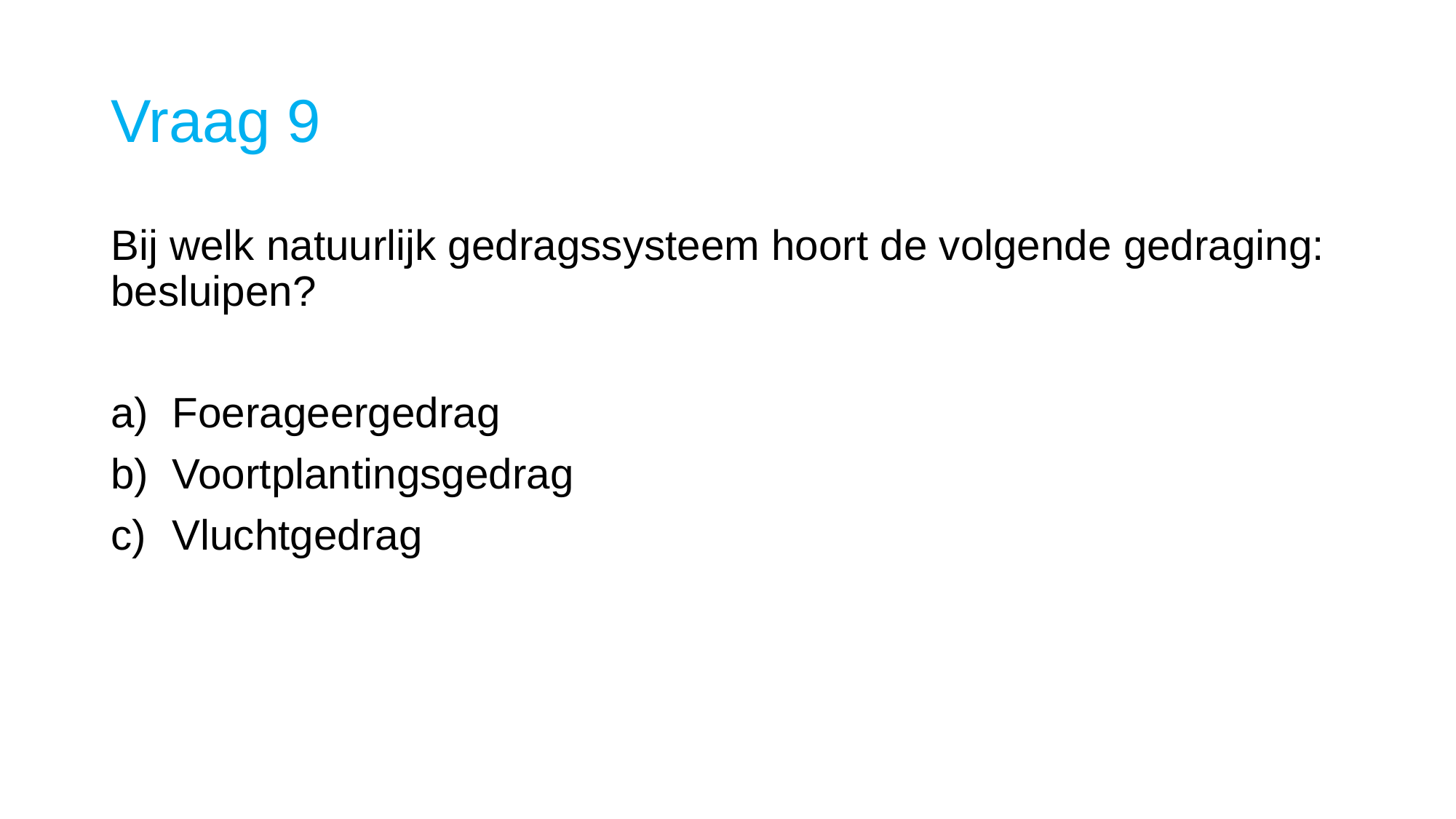

# Vraag 9
Bij welk natuurlijk gedragssysteem hoort de volgende gedraging: besluipen?

Foerageergedrag
Voortplantingsgedrag
Vluchtgedrag